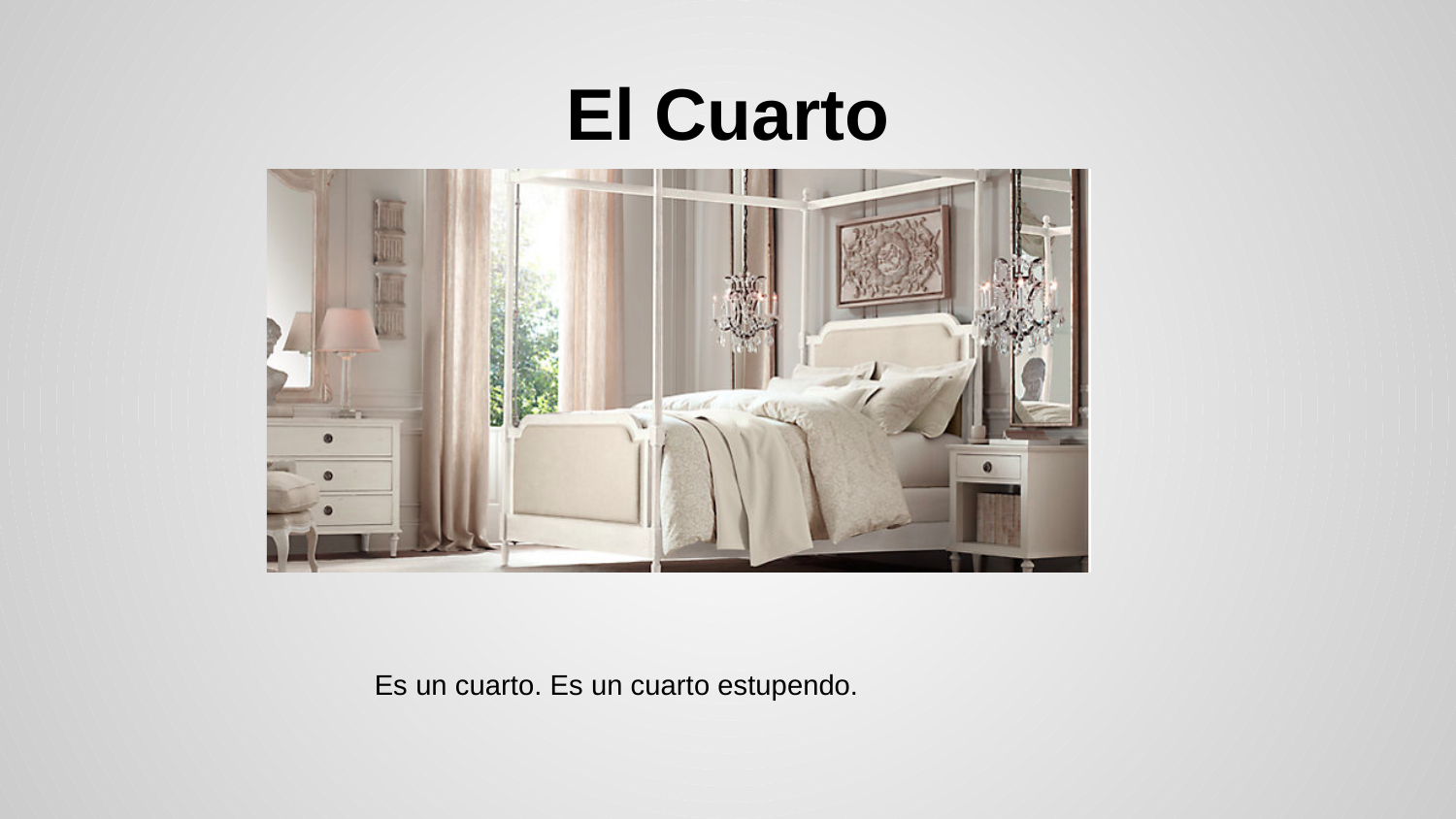

# El Cuarto

Es un cuarto. Es un cuarto estupendo.